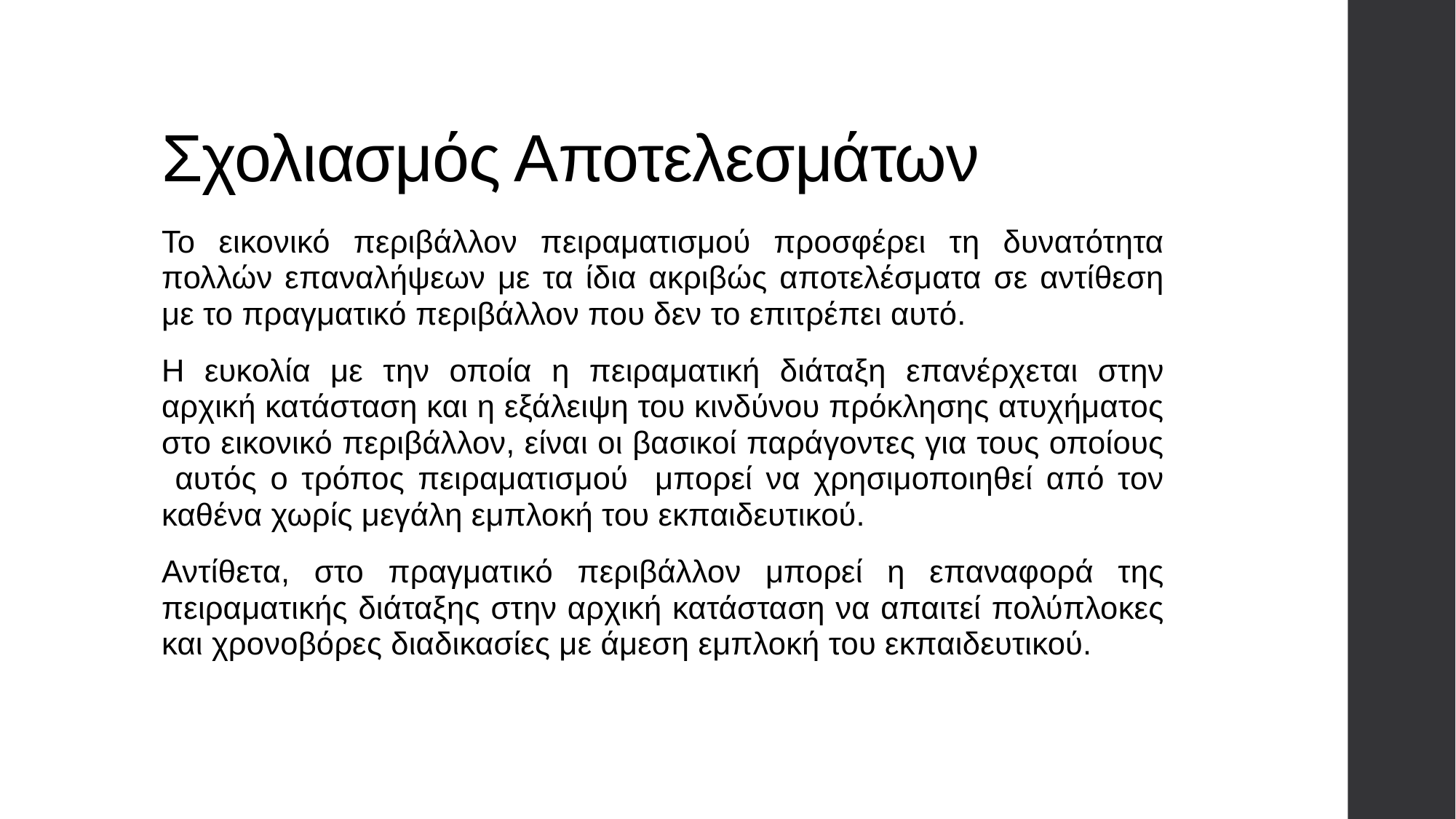

# Σχολιασμός Αποτελεσμάτων
Το εικονικό περιβάλλον πειραματισμού προσφέρει τη δυνατότητα πολλών επαναλήψεων με τα ίδια ακριβώς αποτελέσματα σε αντίθεση με το πραγματικό περιβάλλον που δεν το επιτρέπει αυτό.
Η ευκολία με την οποία η πειραματική διάταξη επανέρχεται στην αρχική κατάσταση και η εξάλειψη του κινδύνου πρόκλησης ατυχήματος στο εικονικό περιβάλλον, είναι οι βασικοί παράγοντες για τους οποίους  αυτός ο τρόπος πειραματισμού  μπορεί να χρησιμοποιηθεί από τον καθένα χωρίς μεγάλη εμπλοκή του εκπαιδευτικού.
Αντίθετα, στο πραγματικό περιβάλλον μπορεί η επαναφορά της πειραματικής διάταξης στην αρχική κατάσταση να απαιτεί πολύπλοκες και χρονοβόρες διαδικασίες με άμεση εμπλοκή του εκπαιδευτικού.